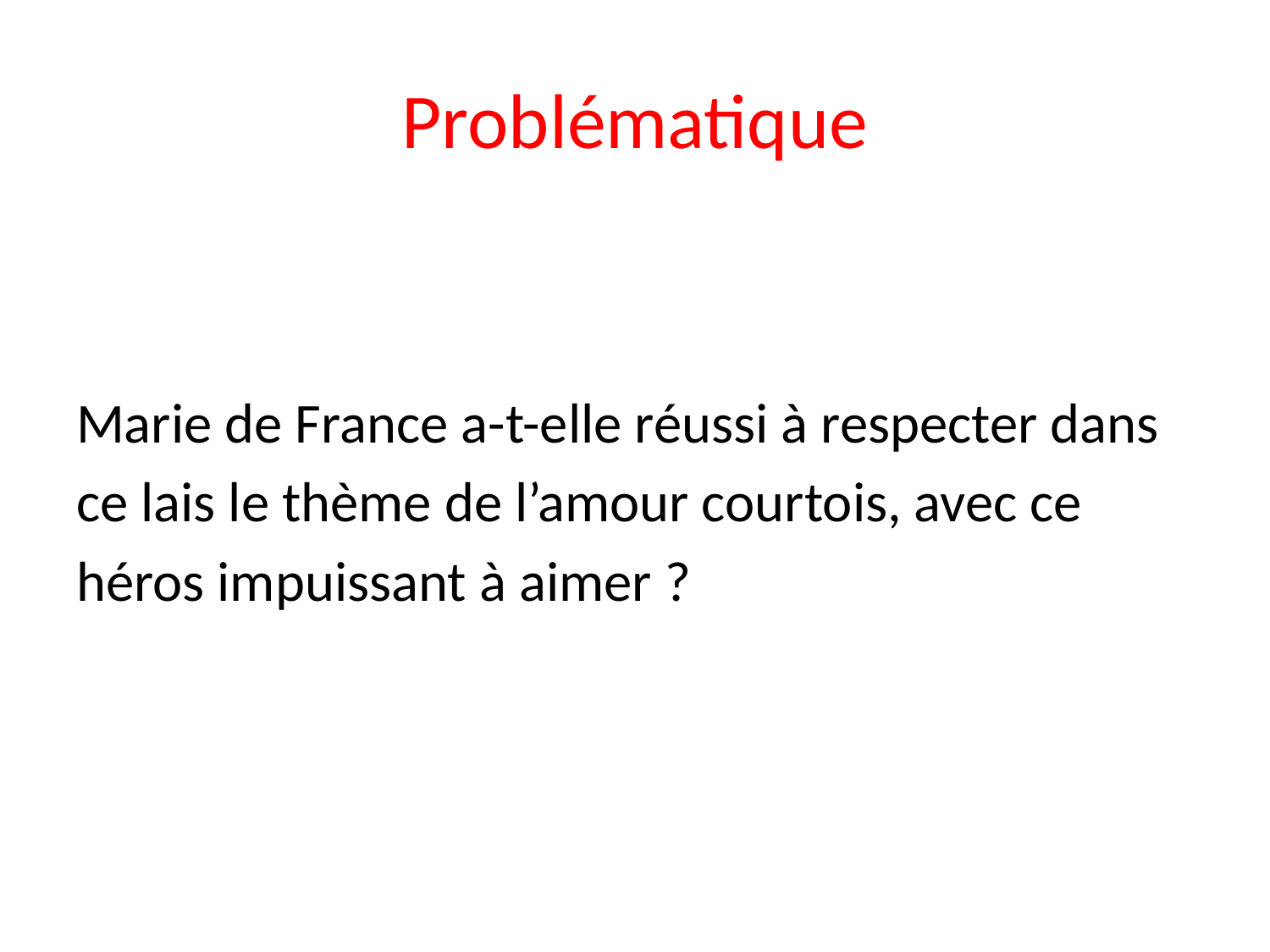

# Problématique

Marie de France a-t-elle réussi à respecter dans
ce lais le thème de l’amour courtois, avec ce
héros impuissant à aimer ?